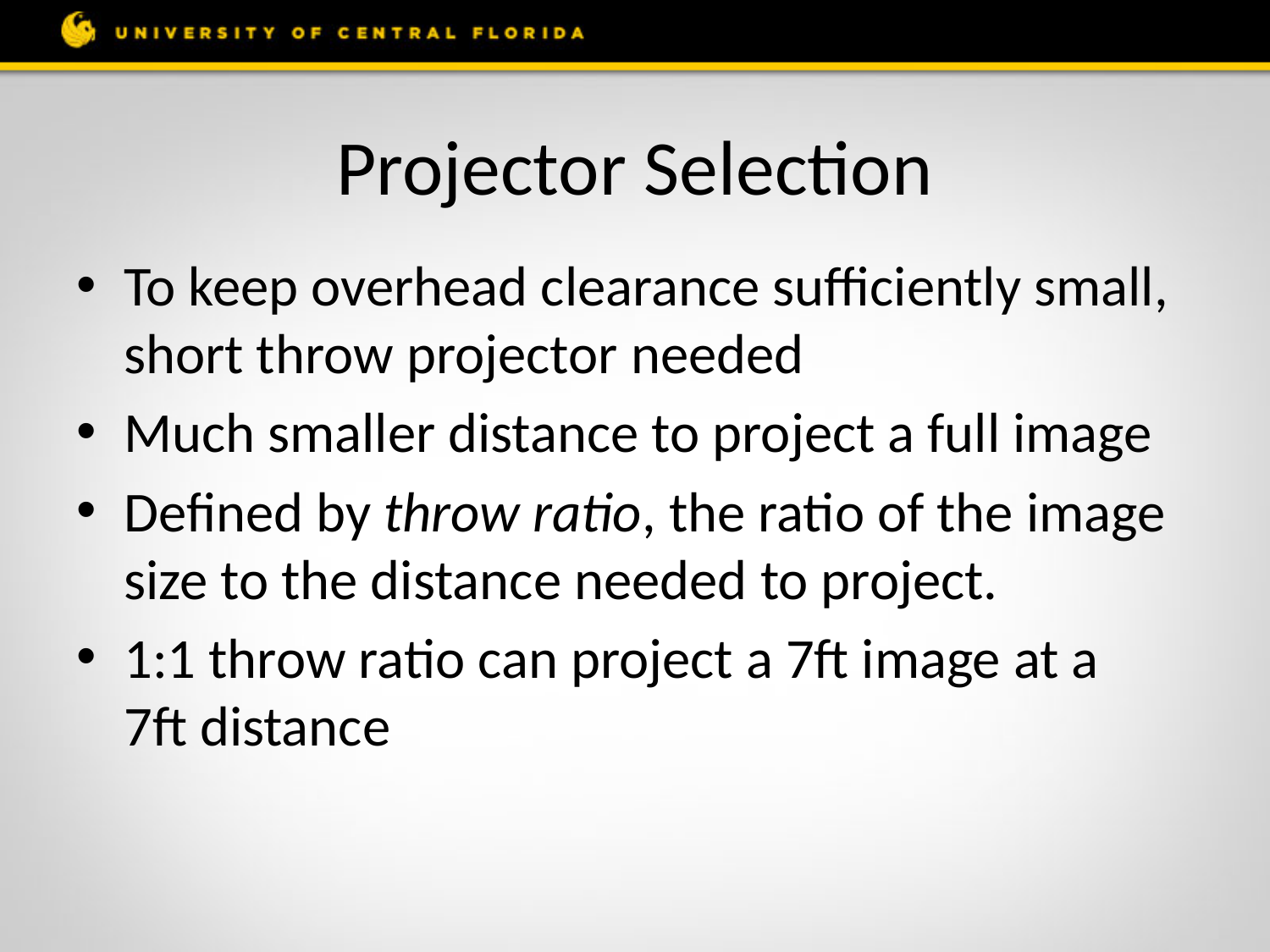

# Projector Selection
To keep overhead clearance sufficiently small, short throw projector needed
Much smaller distance to project a full image
Defined by throw ratio, the ratio of the image size to the distance needed to project.
1:1 throw ratio can project a 7ft image at a 7ft distance